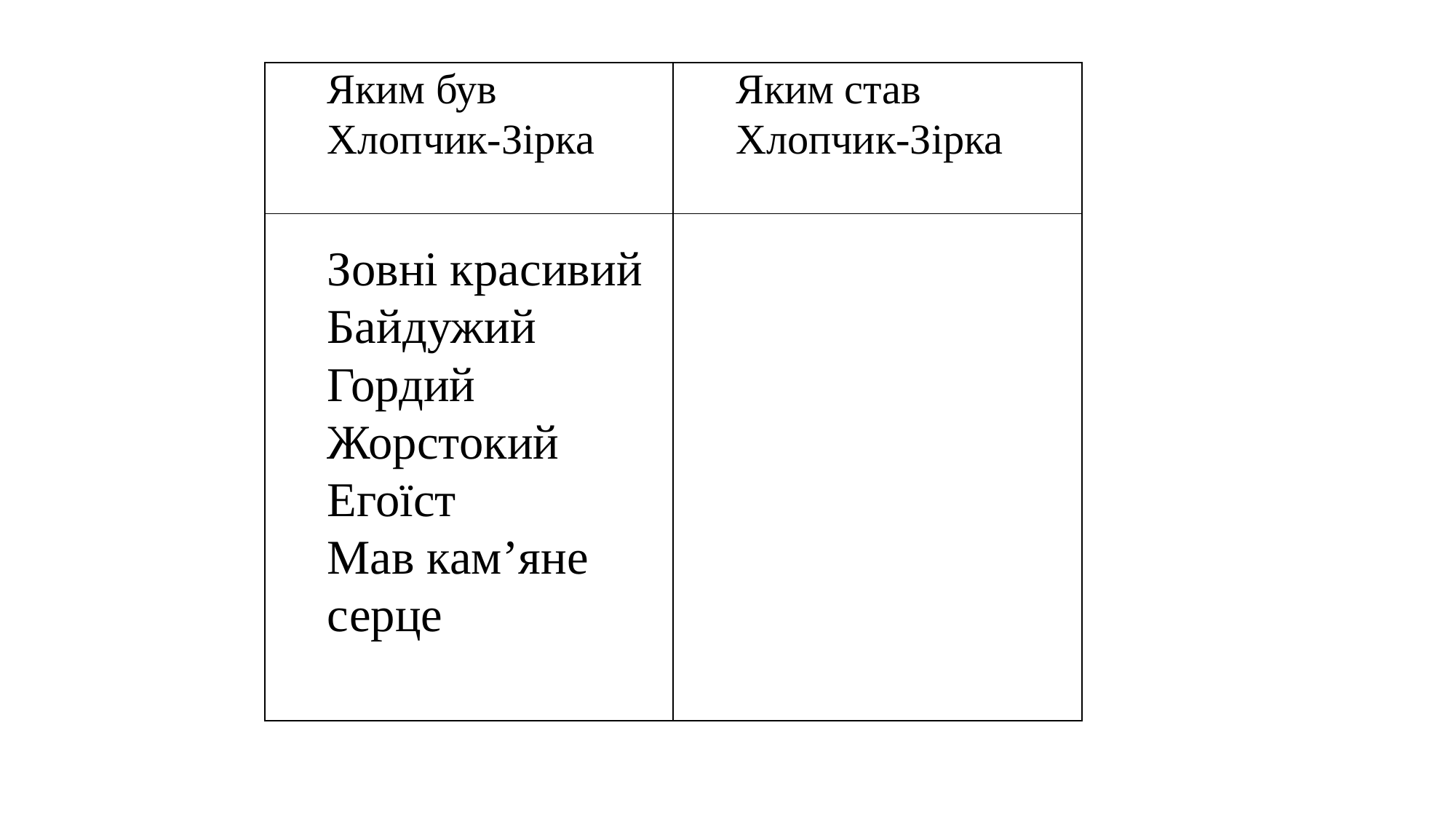

| Яким був Хлопчик-Зірка | Яким став Хлопчик-Зірка |
| --- | --- |
| Зовні красивий Байдужий Гордий Жорстокий Егоїст Мав кам’яне серце |  |